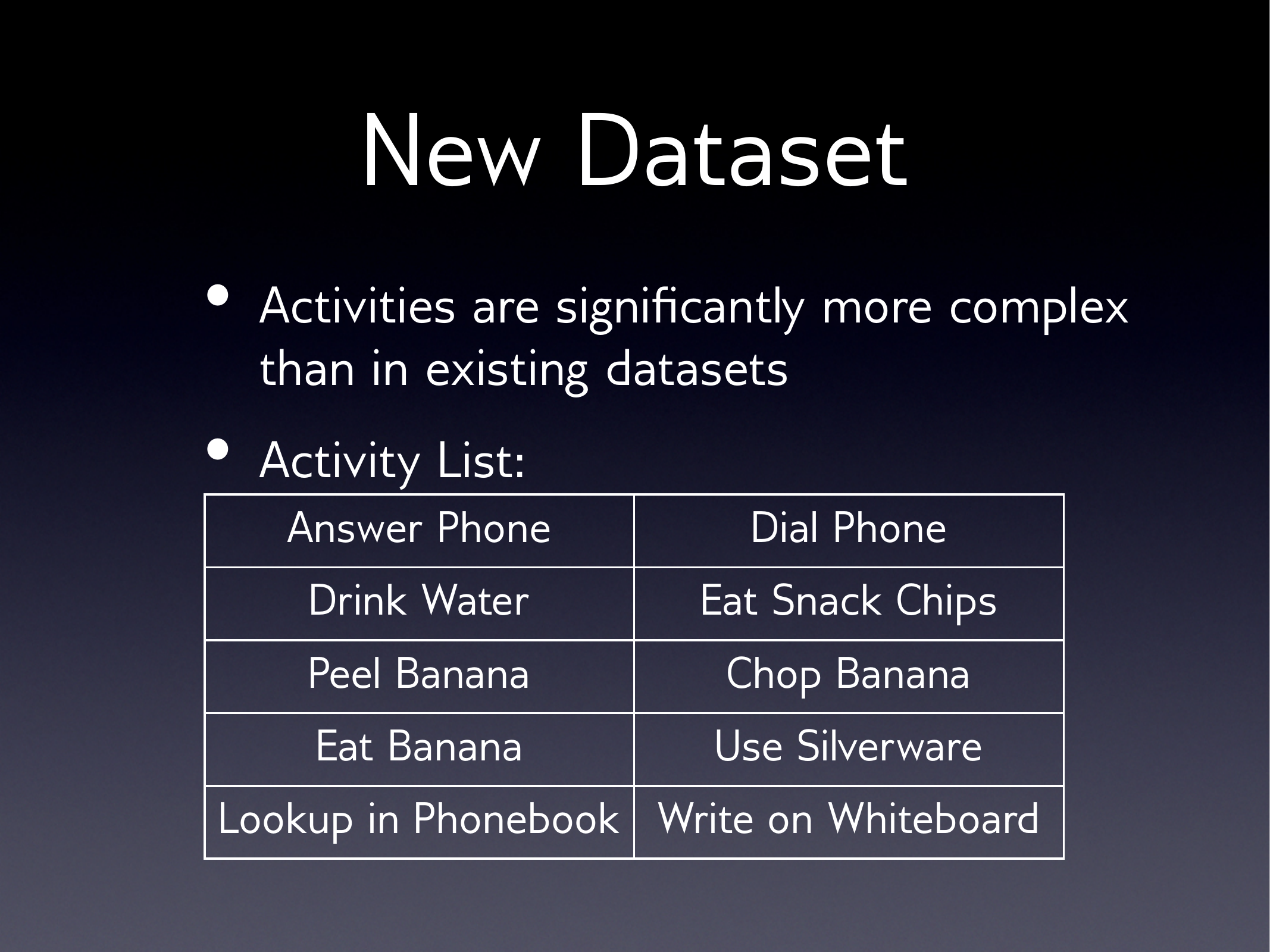

# New Dataset
Activities are significantly more complex than in existing datasets
Activity List:
| Answer Phone | Dial Phone |
| --- | --- |
| Drink Water | Eat Snack Chips |
| Peel Banana | Chop Banana |
| Eat Banana | Use Silverware |
| Lookup in Phonebook | Write on Whiteboard |